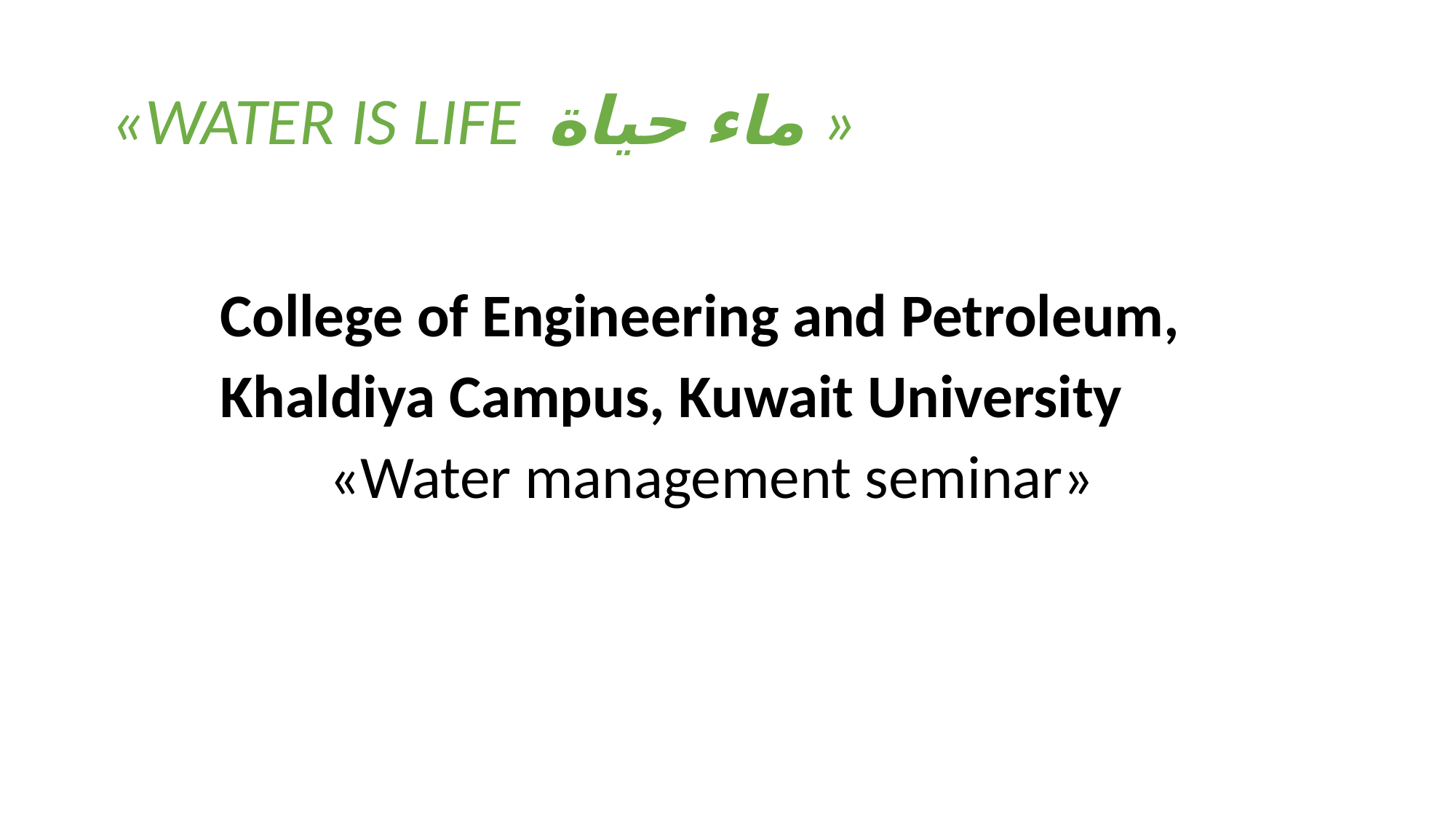

# «WATER IS LIFE	ماء حياة »

	College of Engineering and Petroleum,
	Khaldiya Campus, Kuwait University
		«Water management seminar»